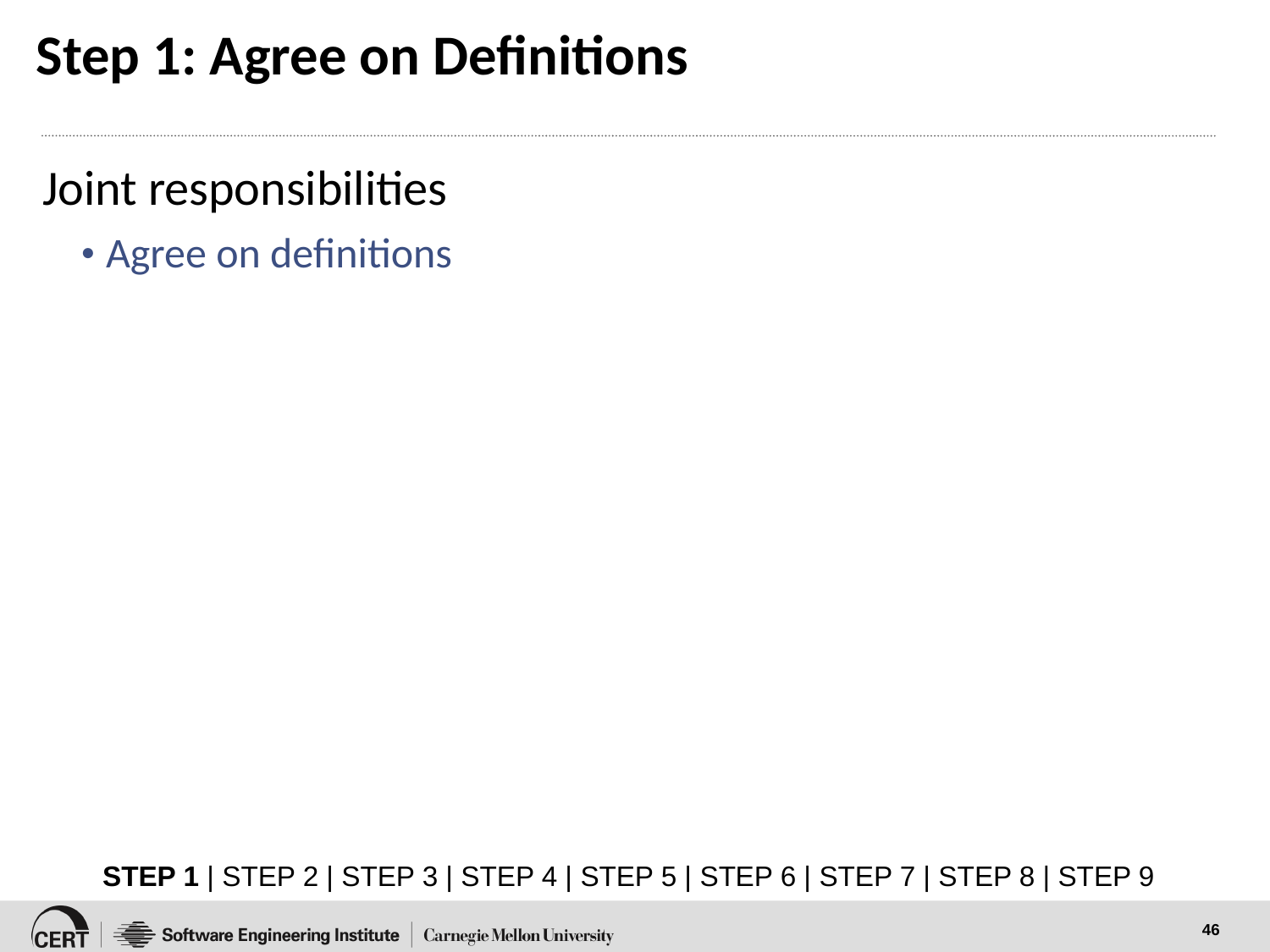

# Step 1: Agree on Definitions
Joint responsibilities
Agree on definitions

STEP 1 | STEP 2 | STEP 3 | STEP 4 | STEP 5 | STEP 6 | STEP 7 | STEP 8 | STEP 9